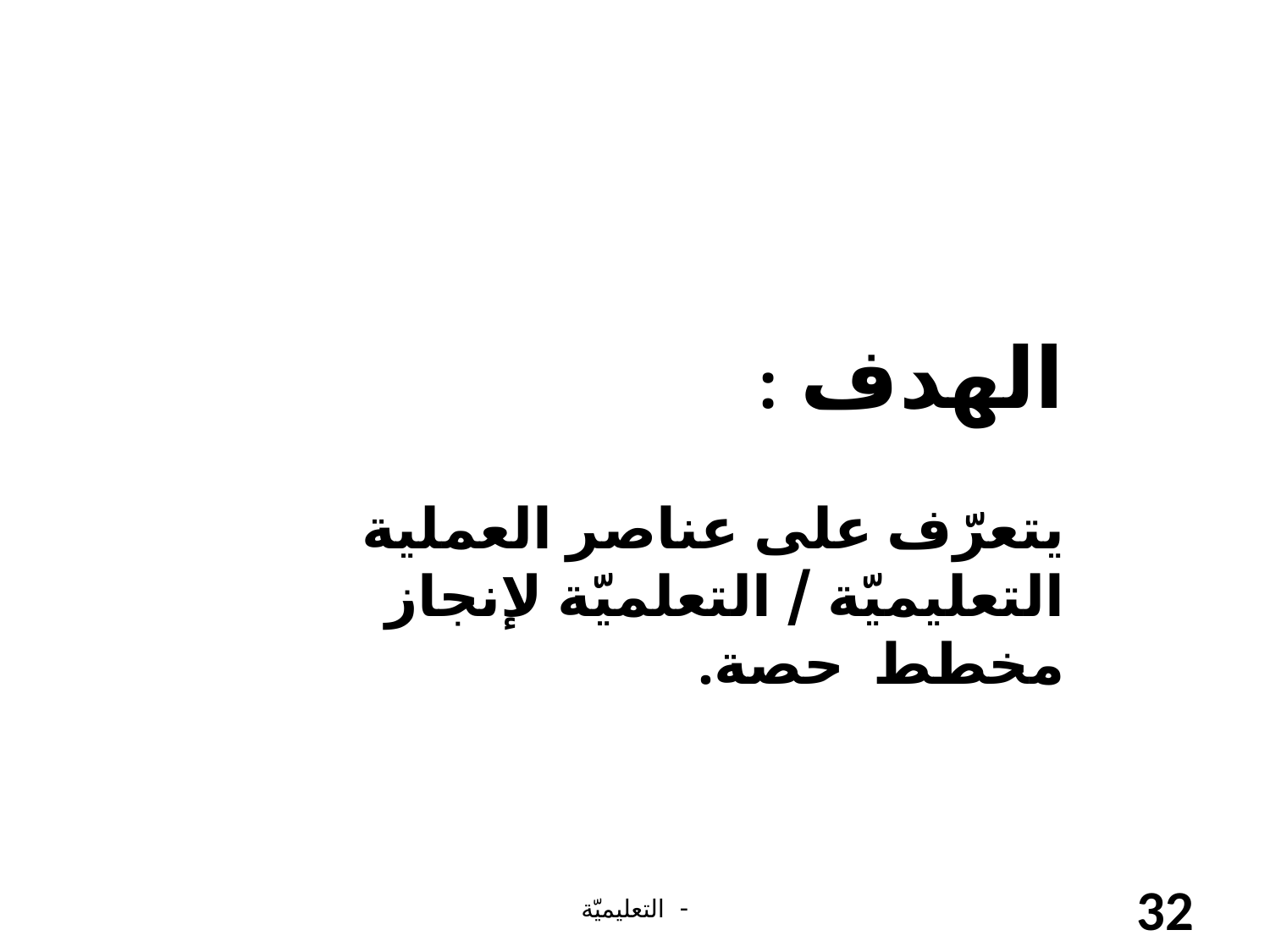

الهدف :

يتعرّف على عناصر العملية التعليميّة / التعلميّة لإنجاز  مخطط  حصة.

التعليميّة  -
32